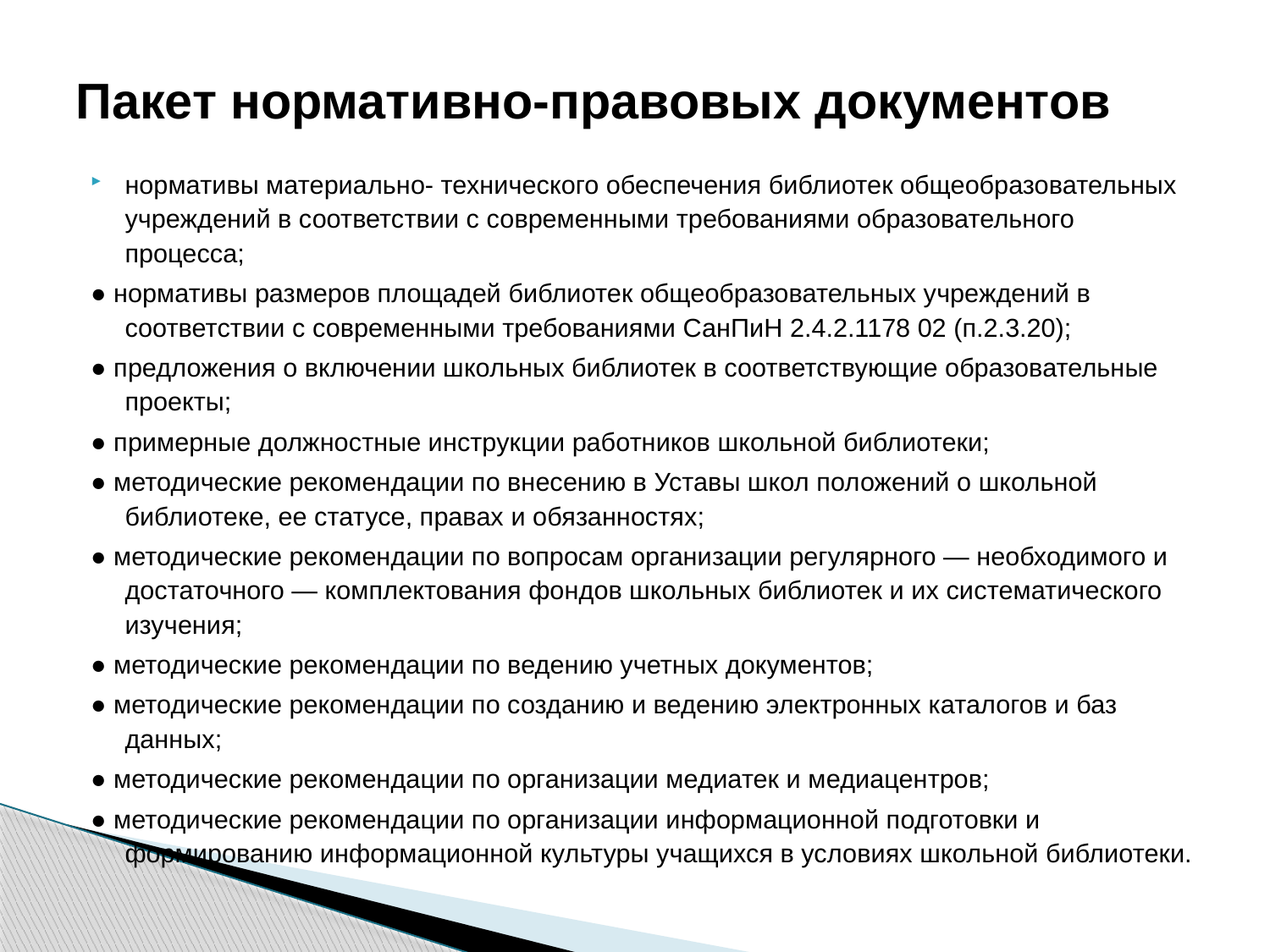

# Пакет нормативно-правовых документов
нормативы материально- технического обеспечения библиотек общеобразовательных учреждений в соответствии с современными требованиями образовательного процесса;
● нормативы размеров площадей библиотек общеобразовательных учреждений в соответствии с современными требованиями СанПиН 2.4.2.1178 02 (п.2.3.20);
● предложения о включении школьных библиотек в соответствующие образовательные проекты;
● примерные должностные инструкции работников школьной библиотеки;
● методические рекомендации по внесению в Уставы школ положений о школьной библиотеке, ее статусе, правах и обязанностях;
● методические рекомендации по вопросам организации регулярного — необходимого и достаточного — комплектования фондов школьных библиотек и их систематического изучения;
● методические рекомендации по ведению учетных документов;
● методические рекомендации по созданию и ведению электронных каталогов и баз данных;
● методические рекомендации по организации медиатек и медиацентров;
● методические рекомендации по организации информационной подготовки и формированию информационной культуры учащихся в условиях школьной библиотеки.